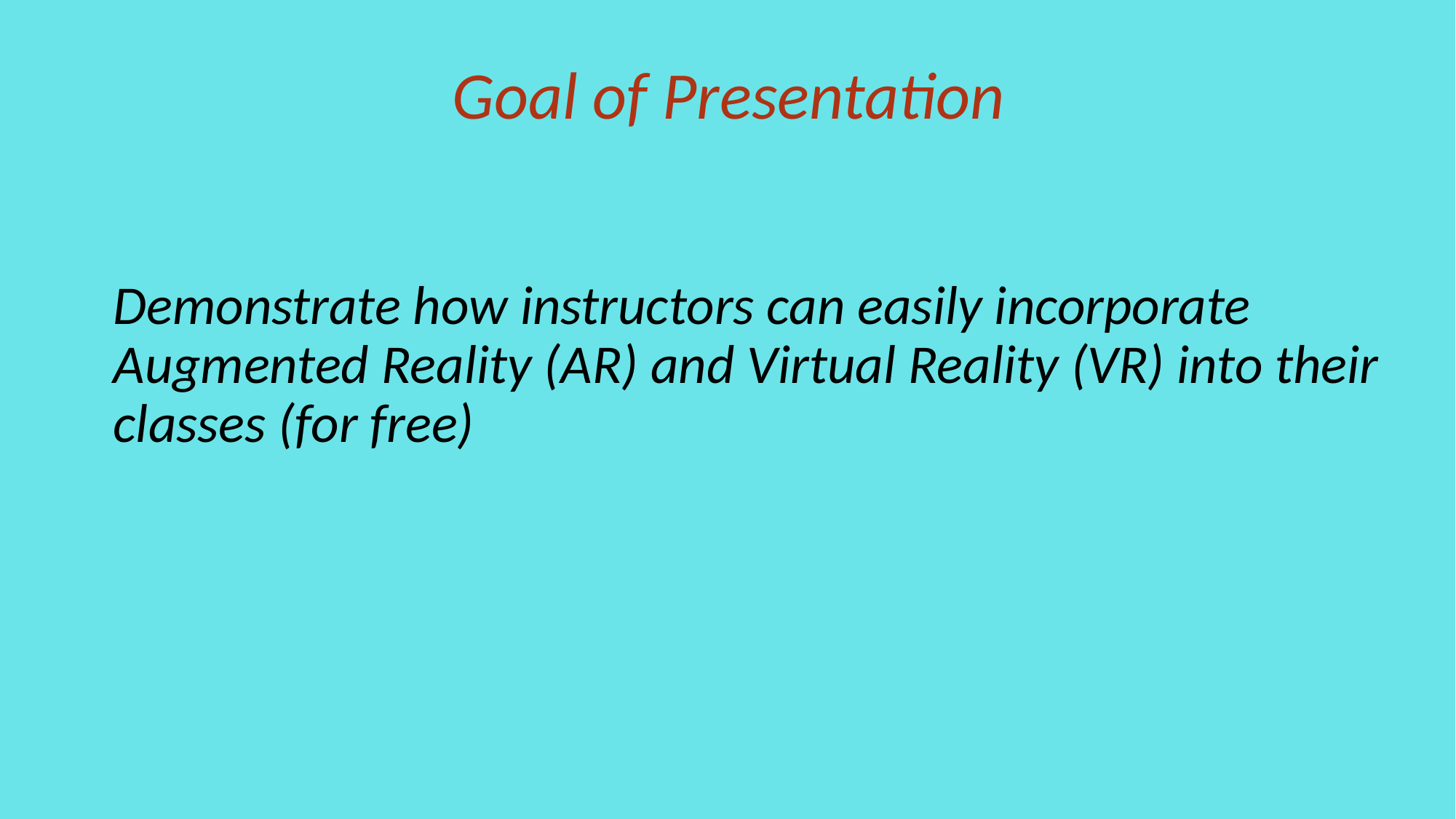

# Goal of Presentation
Demonstrate how instructors can easily incorporate Augmented Reality (AR) and Virtual Reality (VR) into their classes (for free)